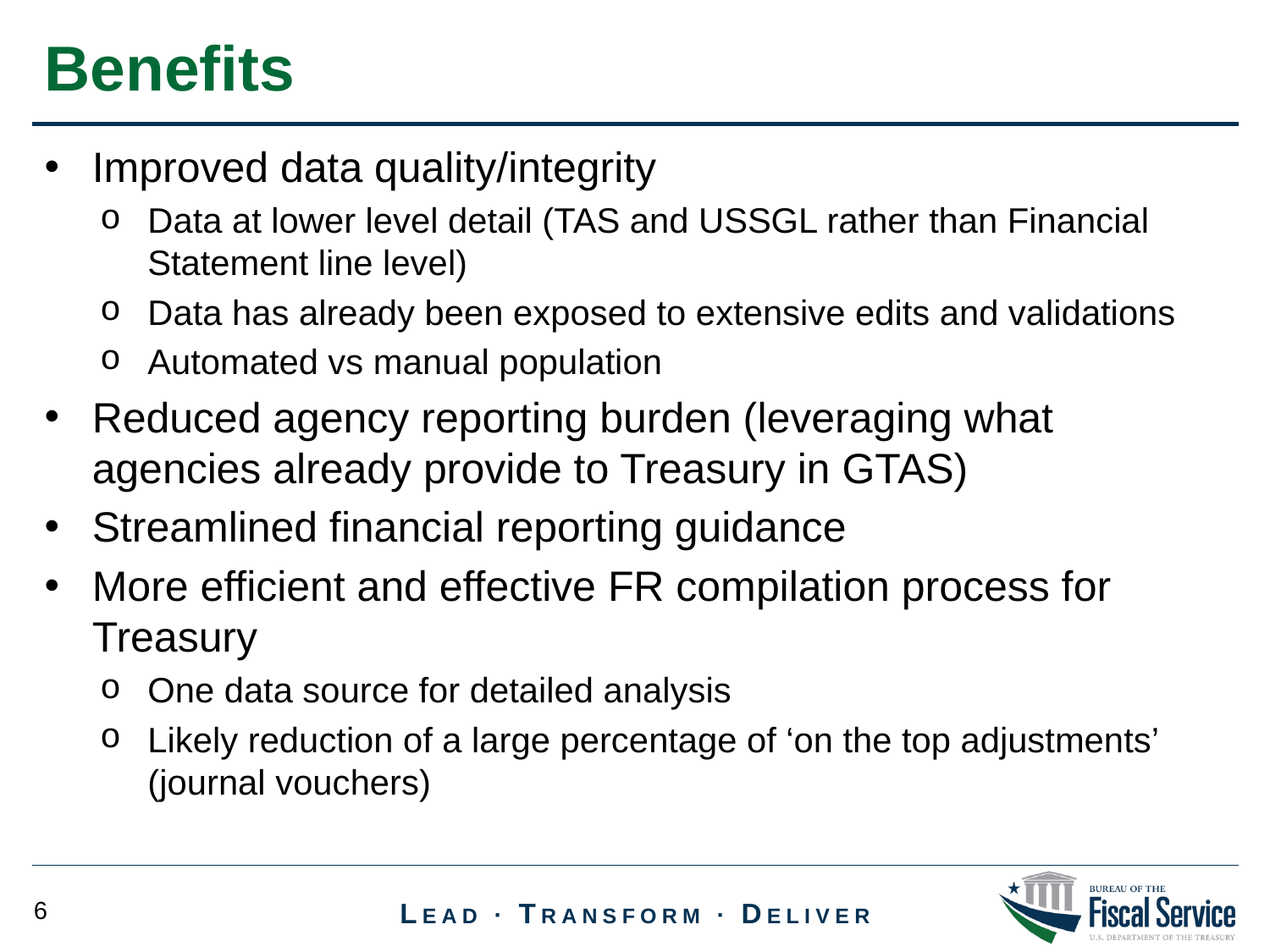

Benefits
Improved data quality/integrity
Data at lower level detail (TAS and USSGL rather than Financial Statement line level)
Data has already been exposed to extensive edits and validations
Automated vs manual population
Reduced agency reporting burden (leveraging what agencies already provide to Treasury in GTAS)
Streamlined financial reporting guidance
More efficient and effective FR compilation process for Treasury
One data source for detailed analysis
Likely reduction of a large percentage of ‘on the top adjustments’ (journal vouchers)